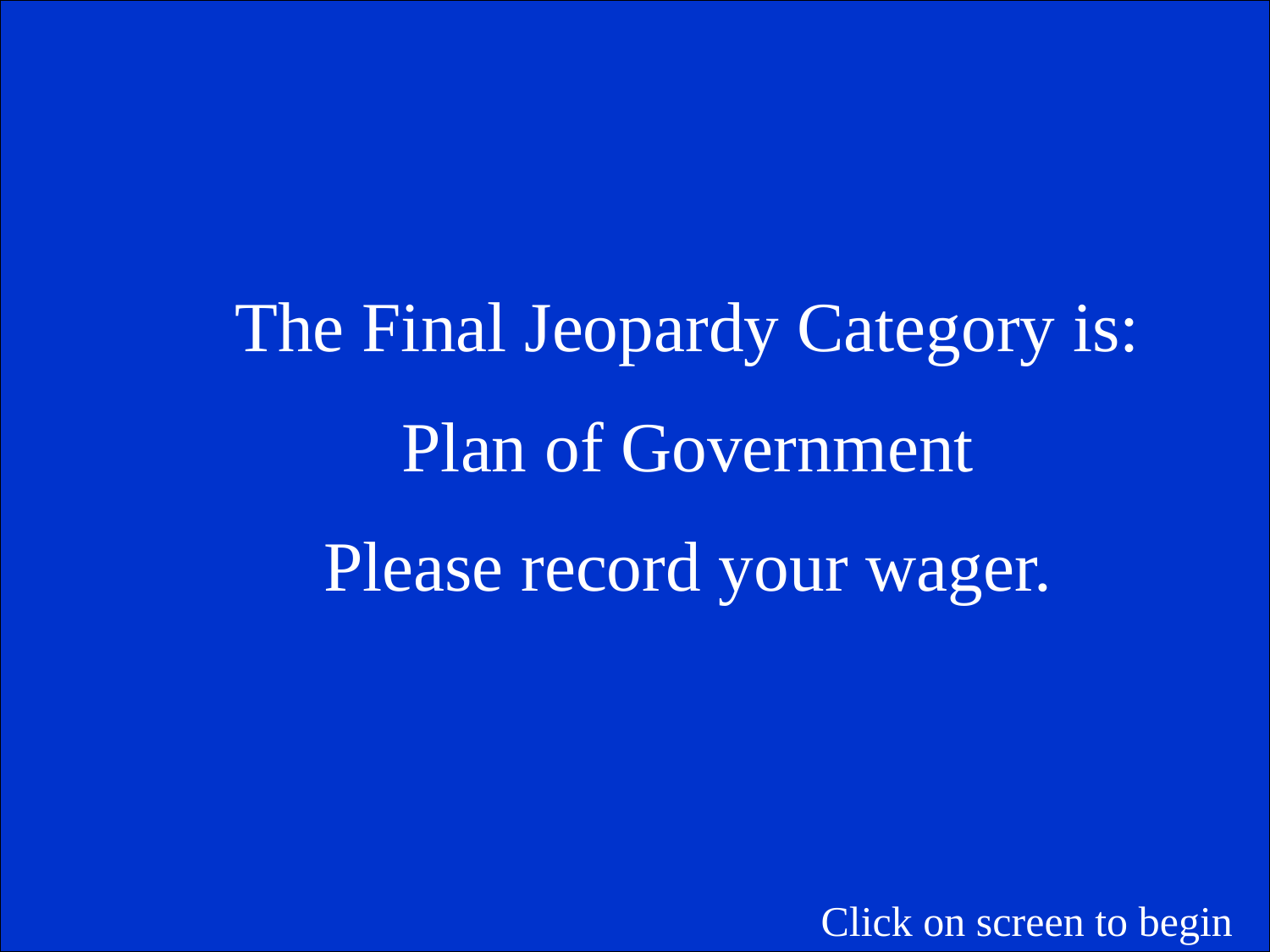

The Final Jeopardy Category is:
Plan of Government
Please record your wager.
Click on screen to begin